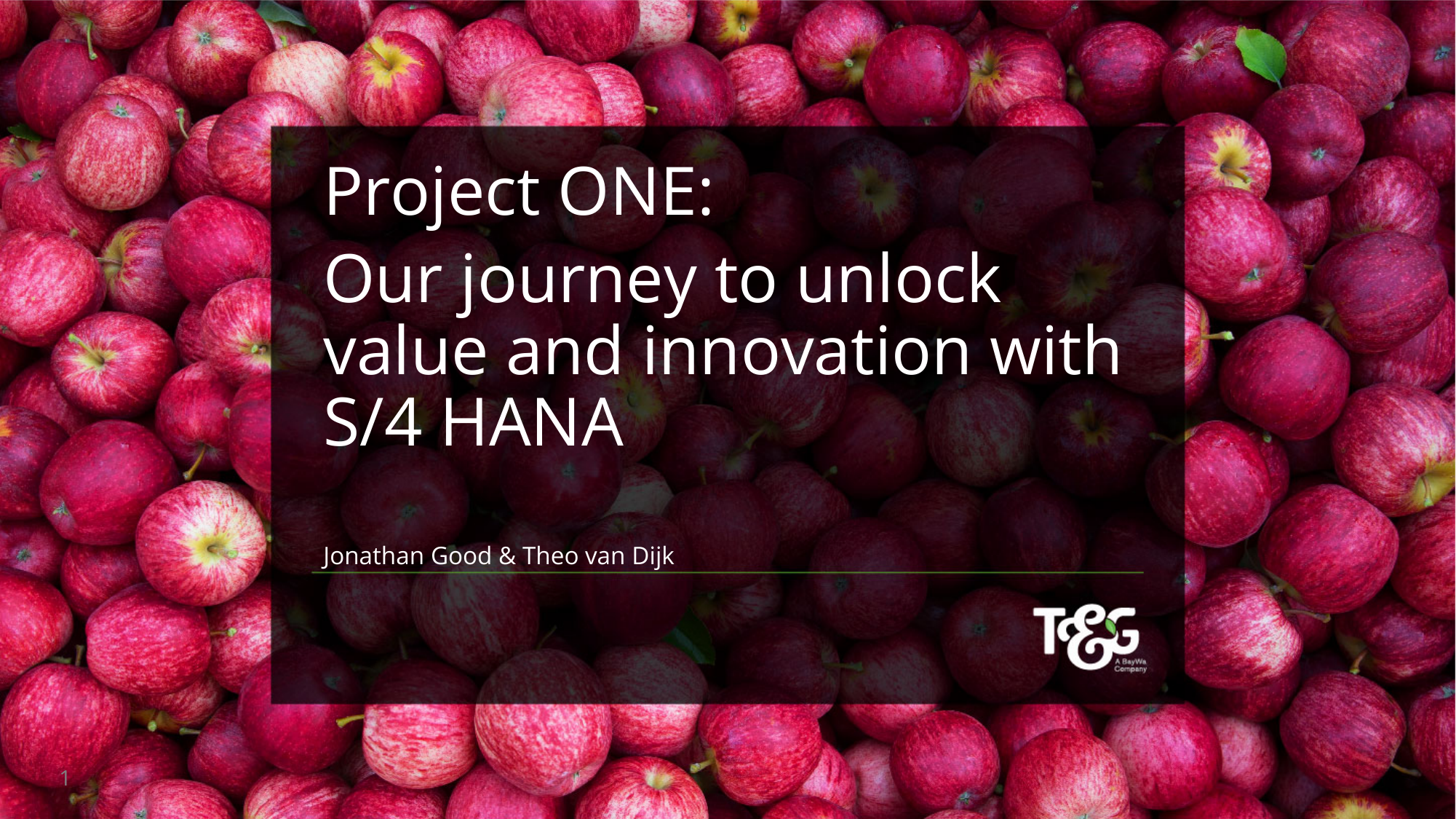

Project ONE:
Our journey to unlock value and innovation with S/4 HANA
Jonathan Good & Theo van Dijk
1